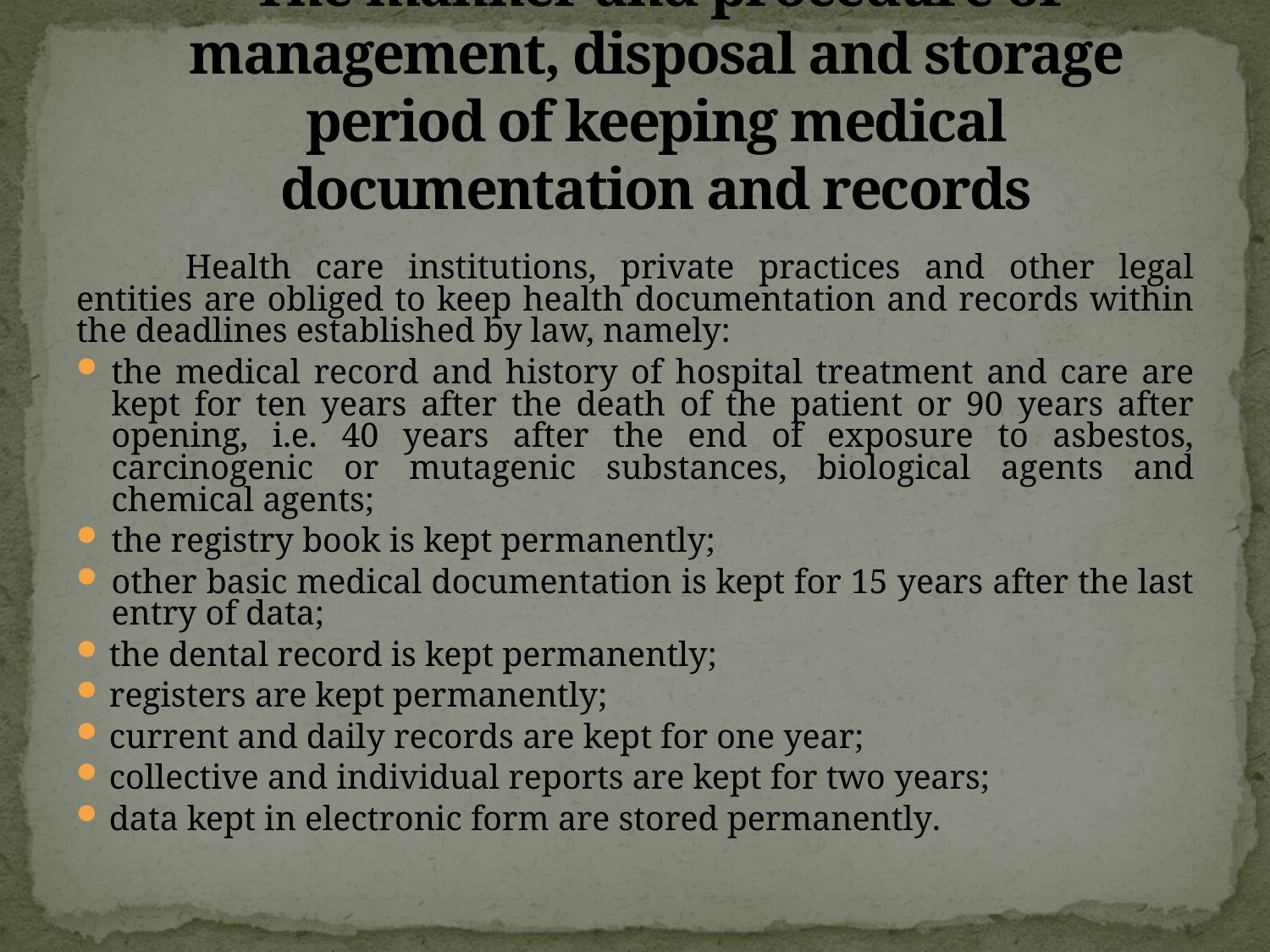

# The manner and procedure of management, disposal and storage period of keeping medical documentation and records

	Health care institutions, private practices and other legal entities are obliged to keep health documentation and records within the deadlines established by law, namely:
the medical record and history of hospital treatment and care are kept for ten years after the death of the patient or 90 years after opening, i.e. 40 years after the end of exposure to asbestos, carcinogenic or mutagenic substances, biological agents and chemical agents;
the registry book is kept permanently;
other basic medical documentation is kept for 15 years after the last entry of data;
 the dental record is kept permanently;
 registers are kept permanently;
 current and daily records are kept for one year;
 collective and individual reports are kept for two years;
 data kept in electronic form are stored permanently.